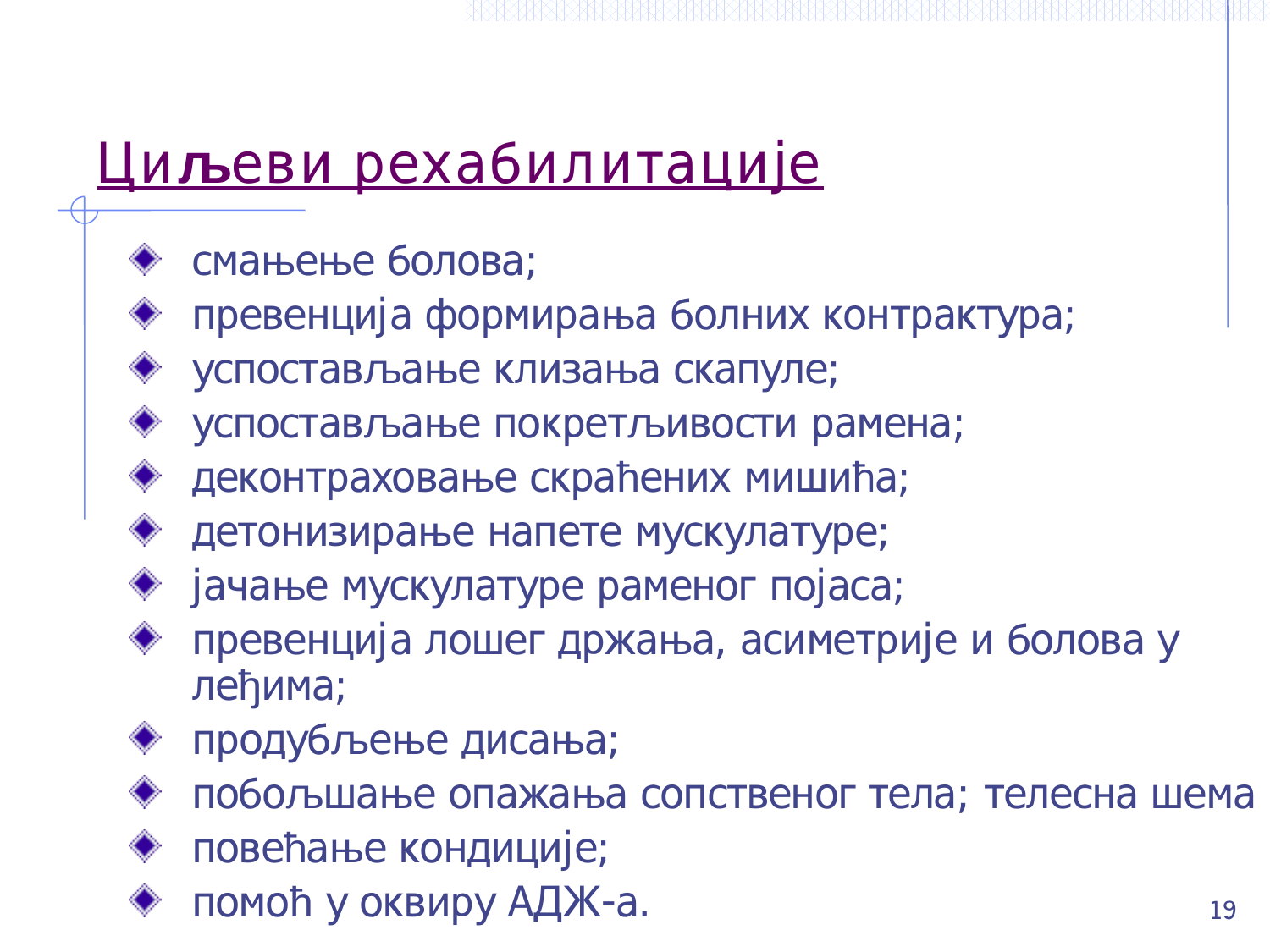

# Циљеви рехабилитације
смањење болова;
превенција формирања болних контрактура;
успостављање клизања скапуле;
успостављање покретљивости рамена;
деконтраховање скраћених мишића;
детонизирање напете мускулатуре;
јачање мускулатуре раменог појаса;
превенција лошег држања, асиметрије и болова у леђима;
продубљење дисања;
побољшање опажања сопственог тела; телесна шема
повећање кондиције;
помоћ у оквиру АДЖ-а.

19